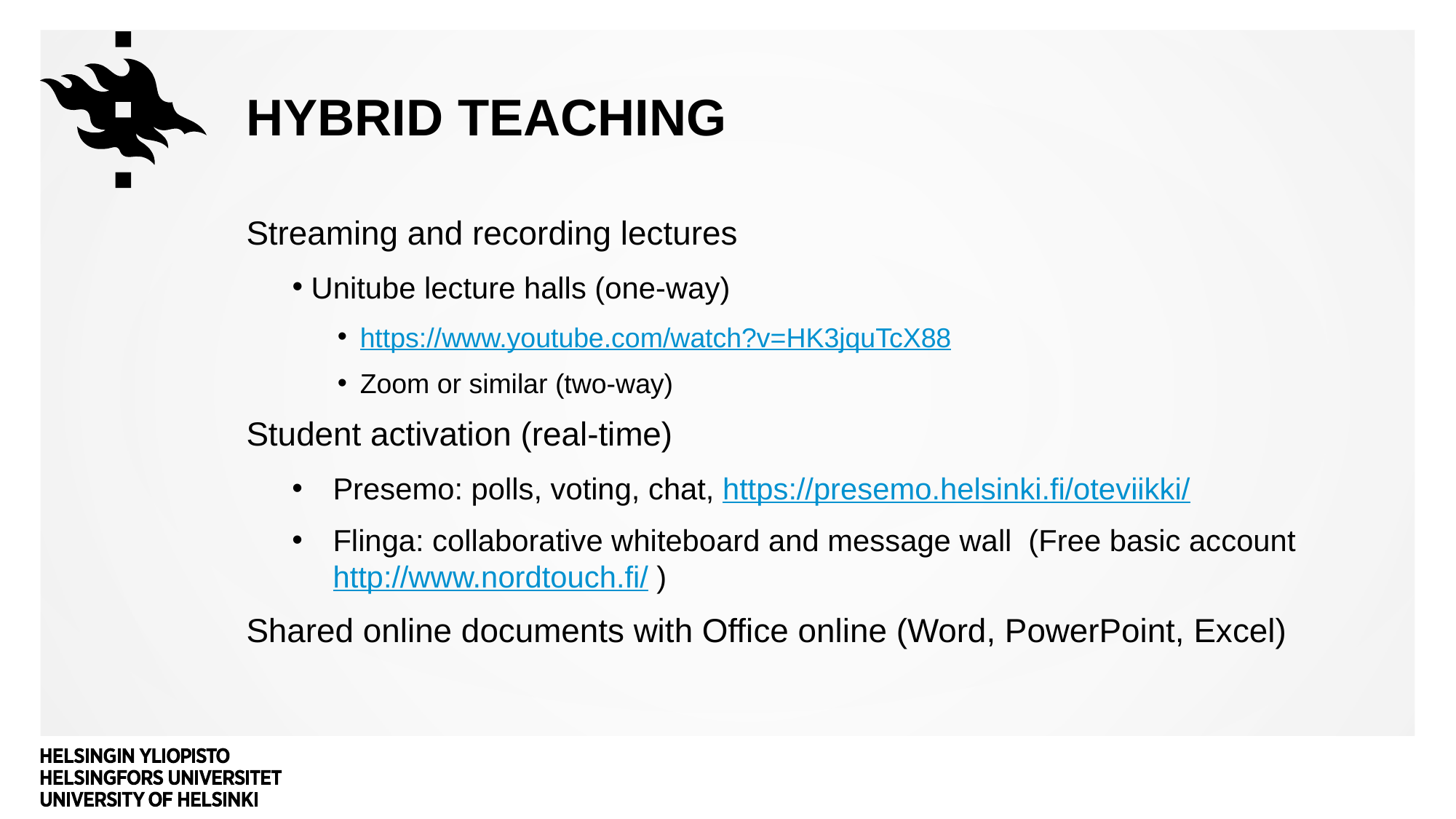

# Hybrid teaching
Streaming and recording lectures
 Unitube lecture halls (one-way)
https://www.youtube.com/watch?v=HK3jquTcX88
Zoom or similar (two-way)
Student activation (real-time)
Presemo: polls, voting, chat, https://presemo.helsinki.fi/oteviikki/
Flinga: collaborative whiteboard and message wall  (Free basic account http://www.nordtouch.fi/ )
Shared online documents with Office online (Word, PowerPoint, Excel)